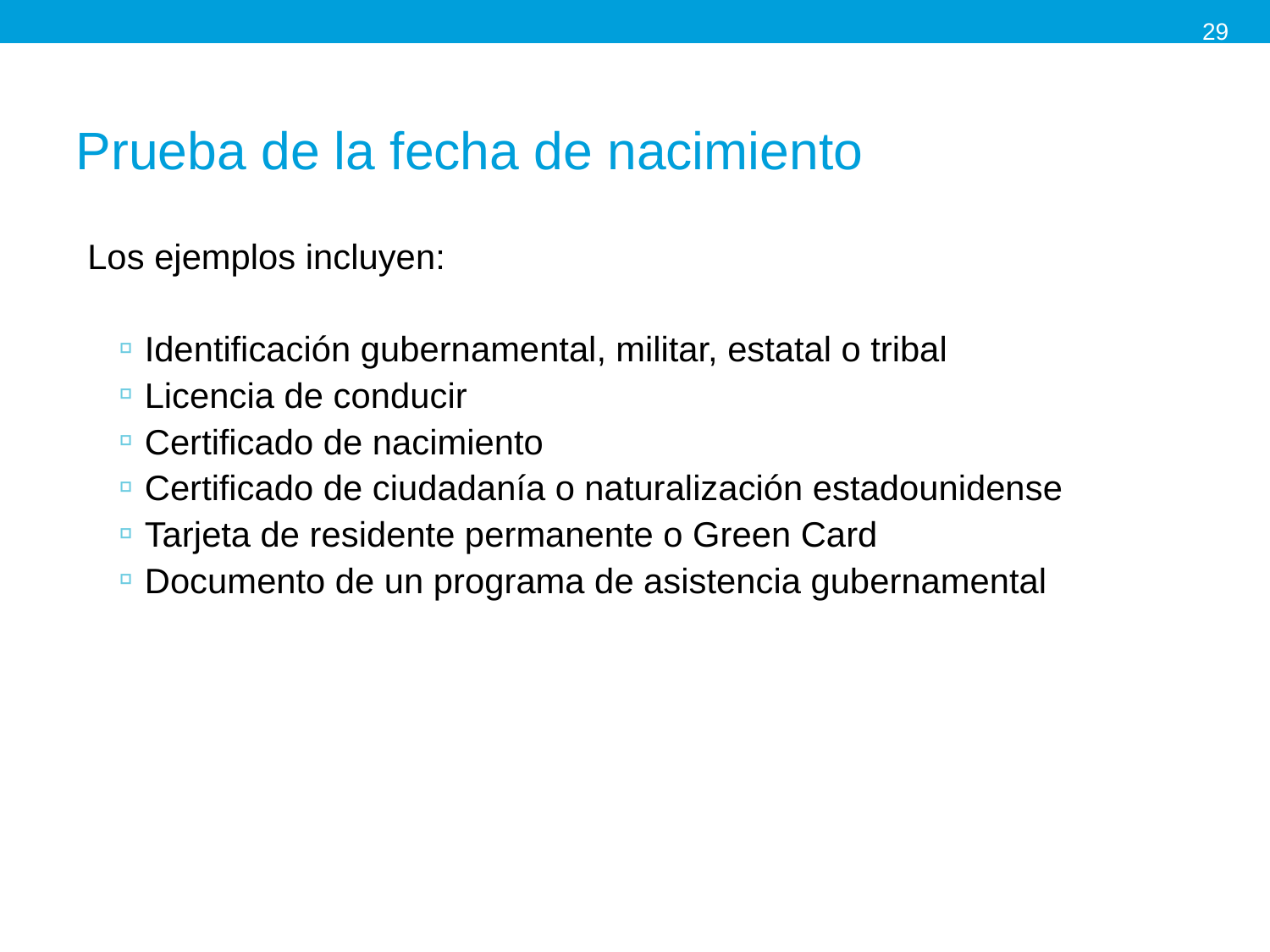

29
# Prueba de la fecha de nacimiento
Los ejemplos incluyen:

Identificación gubernamental, militar, estatal o tribal
Licencia de conducir
Certificado de nacimiento
Certificado de ciudadanía o naturalización estadounidense
Tarjeta de residente permanente o Green Card
Documento de un programa de asistencia gubernamental